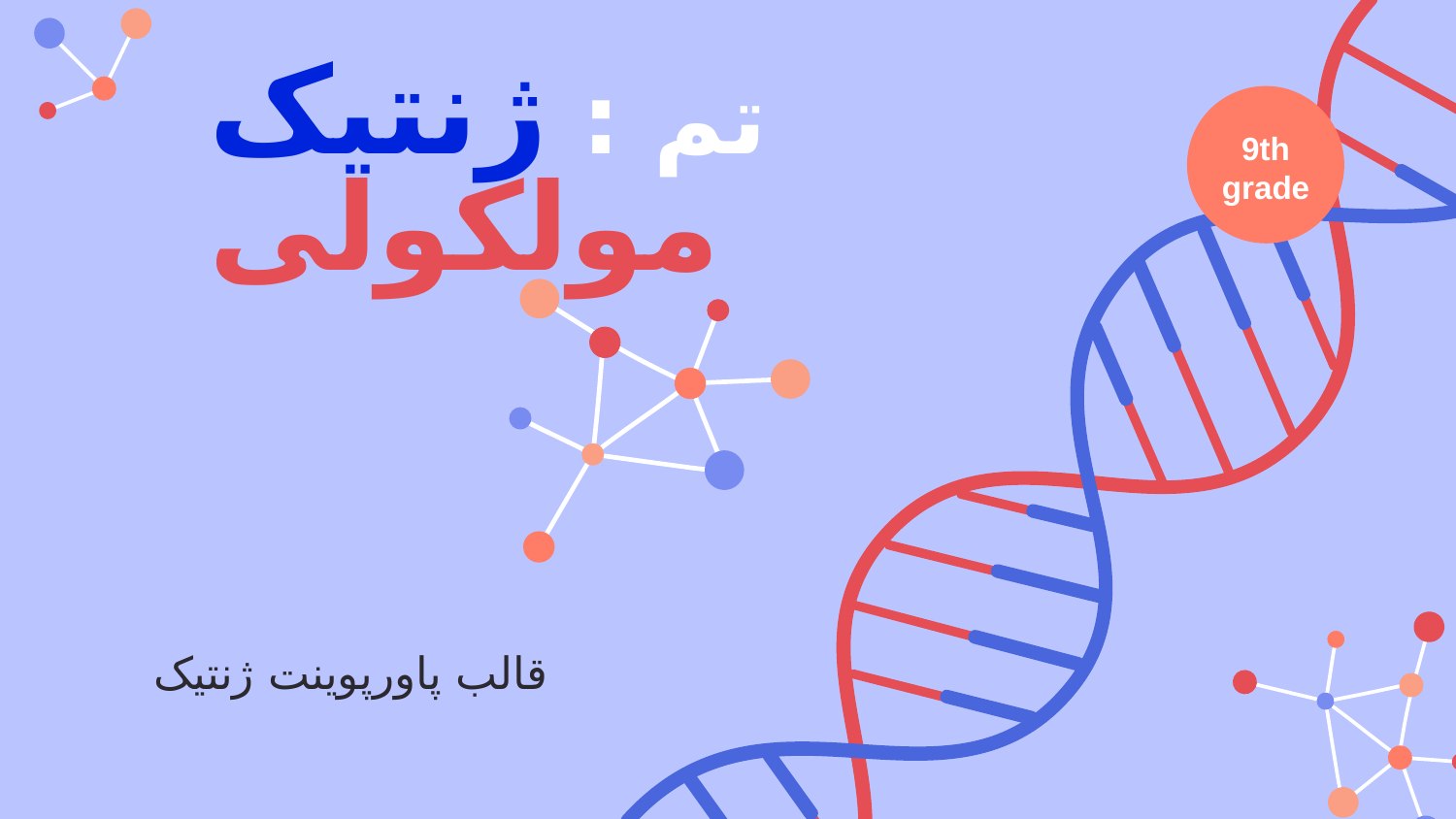

# تم : ژنتیک مولکولی
9th grade

قالب پاورپوینت ژنتیک